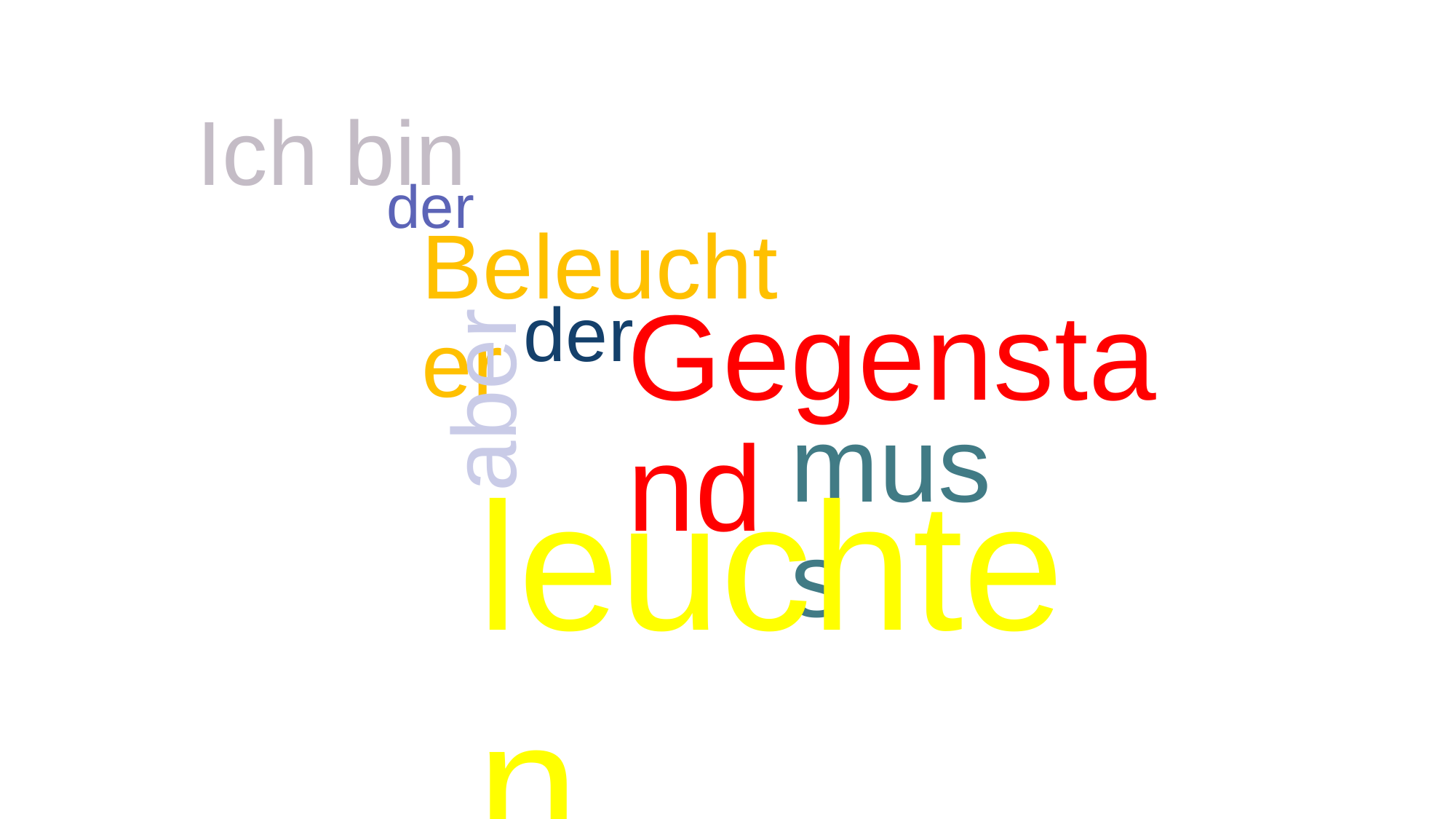

Ich bin
der
Beleuchter
der
Gegenstand
aber
muss
leuchten